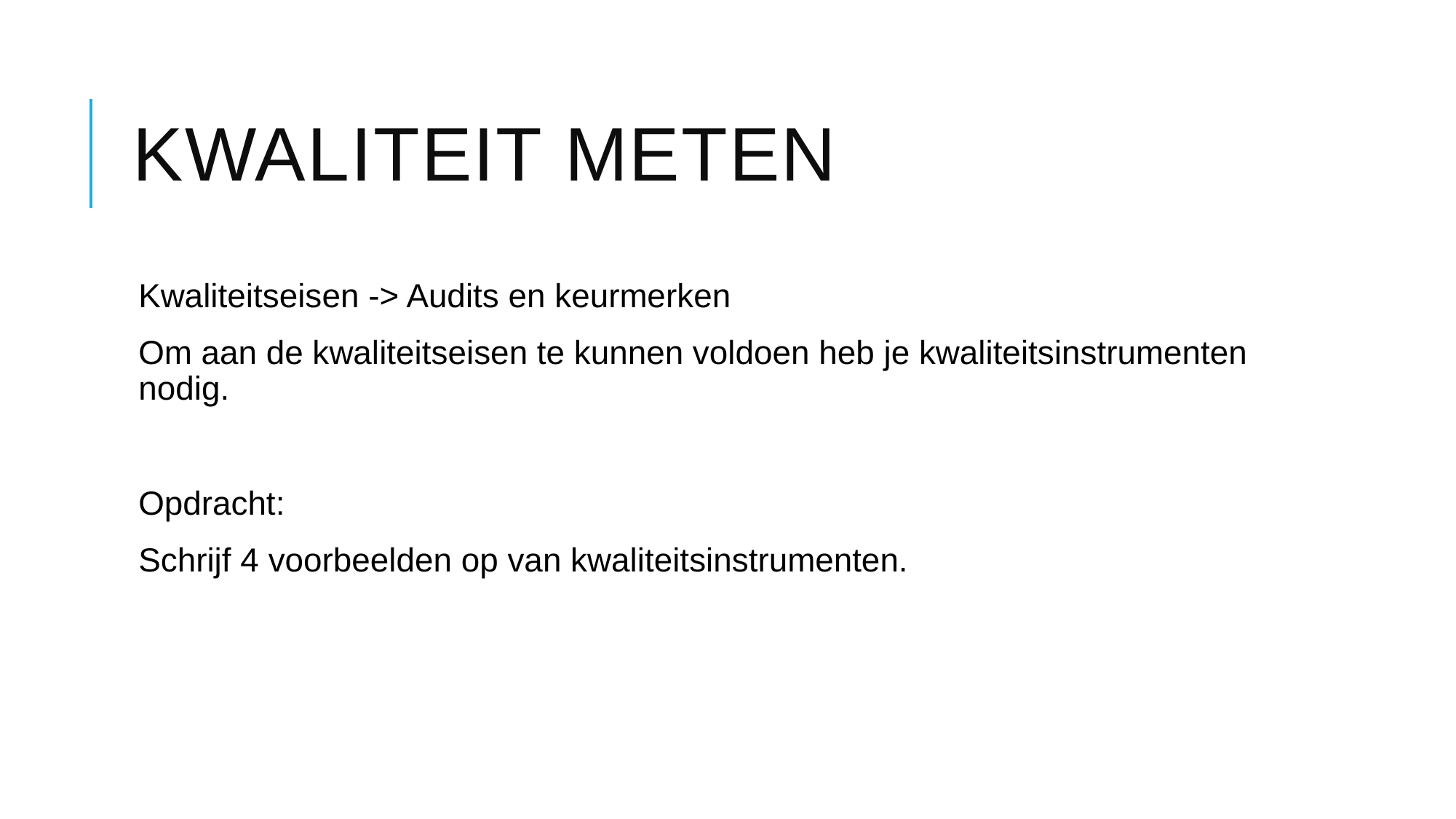

# Kwaliteit meten
Kwaliteitseisen -> Audits en keurmerken
Om aan de kwaliteitseisen te kunnen voldoen heb je kwaliteitsinstrumenten nodig.

Opdracht:
Schrijf 4 voorbeelden op van kwaliteitsinstrumenten.